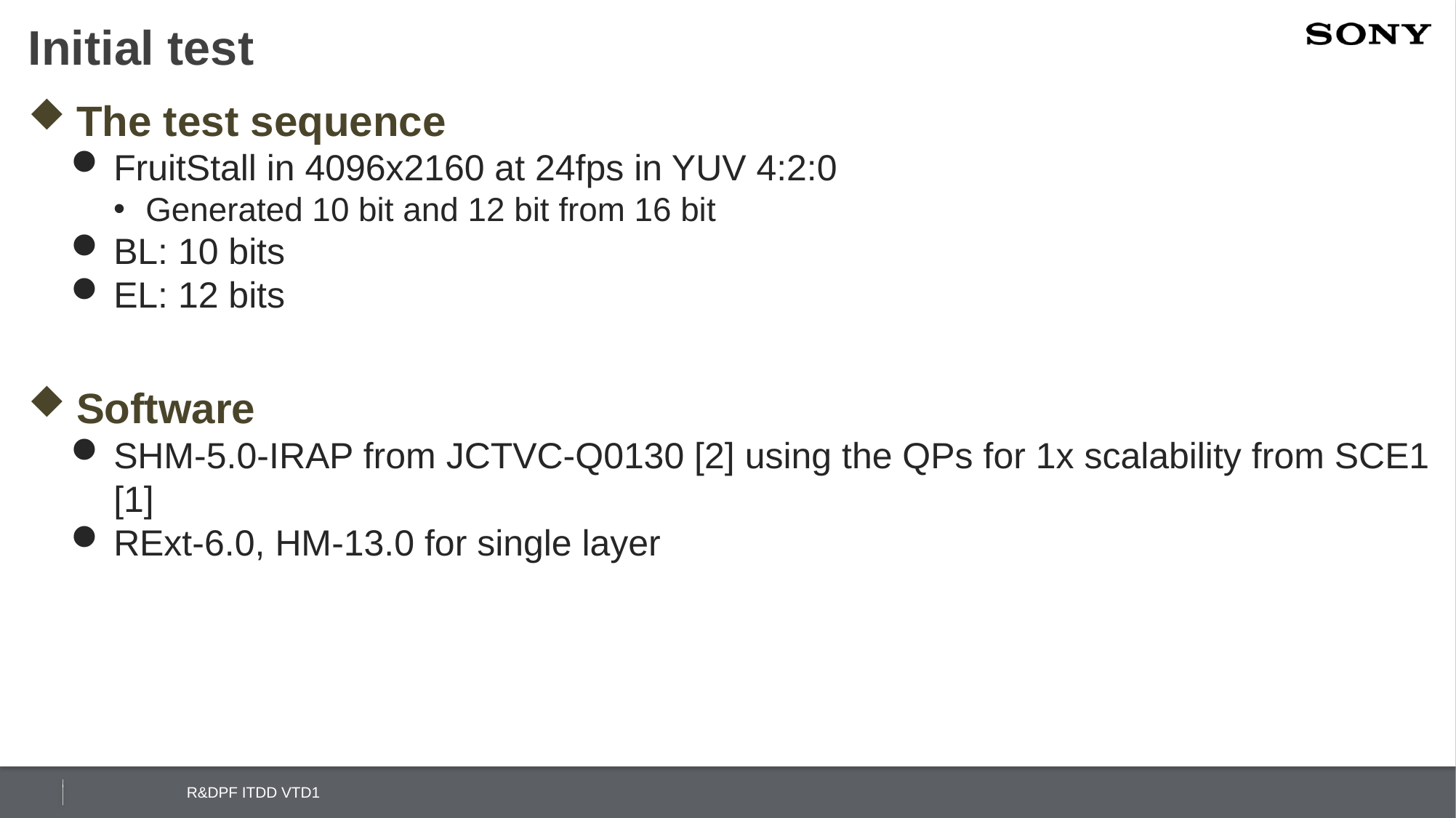

# Initial test
The test sequence
FruitStall in 4096x2160 at 24fps in YUV 4:2:0
Generated 10 bit and 12 bit from 16 bit
BL: 10 bits
EL: 12 bits

Software
SHM-5.0-IRAP from JCTVC-Q0130 [2] using the QPs for 1x scalability from SCE1 [1]
RExt-6.0, HM-13.0 for single layer

R&DPF ITDD VTD1